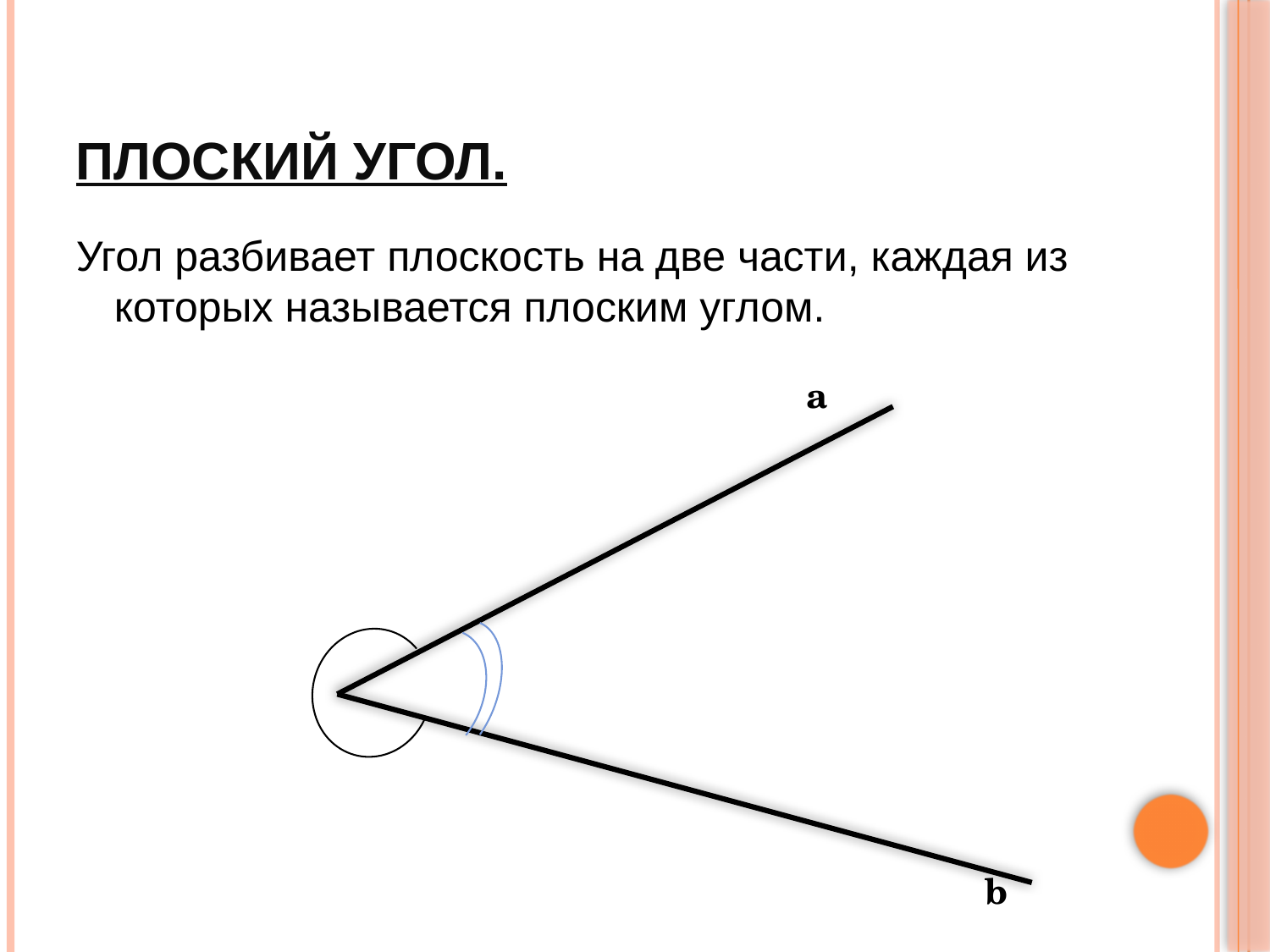

# Плоский угол.
Угол разбивает плоскость на две части, каждая из которых называется плоским углом.
a

b